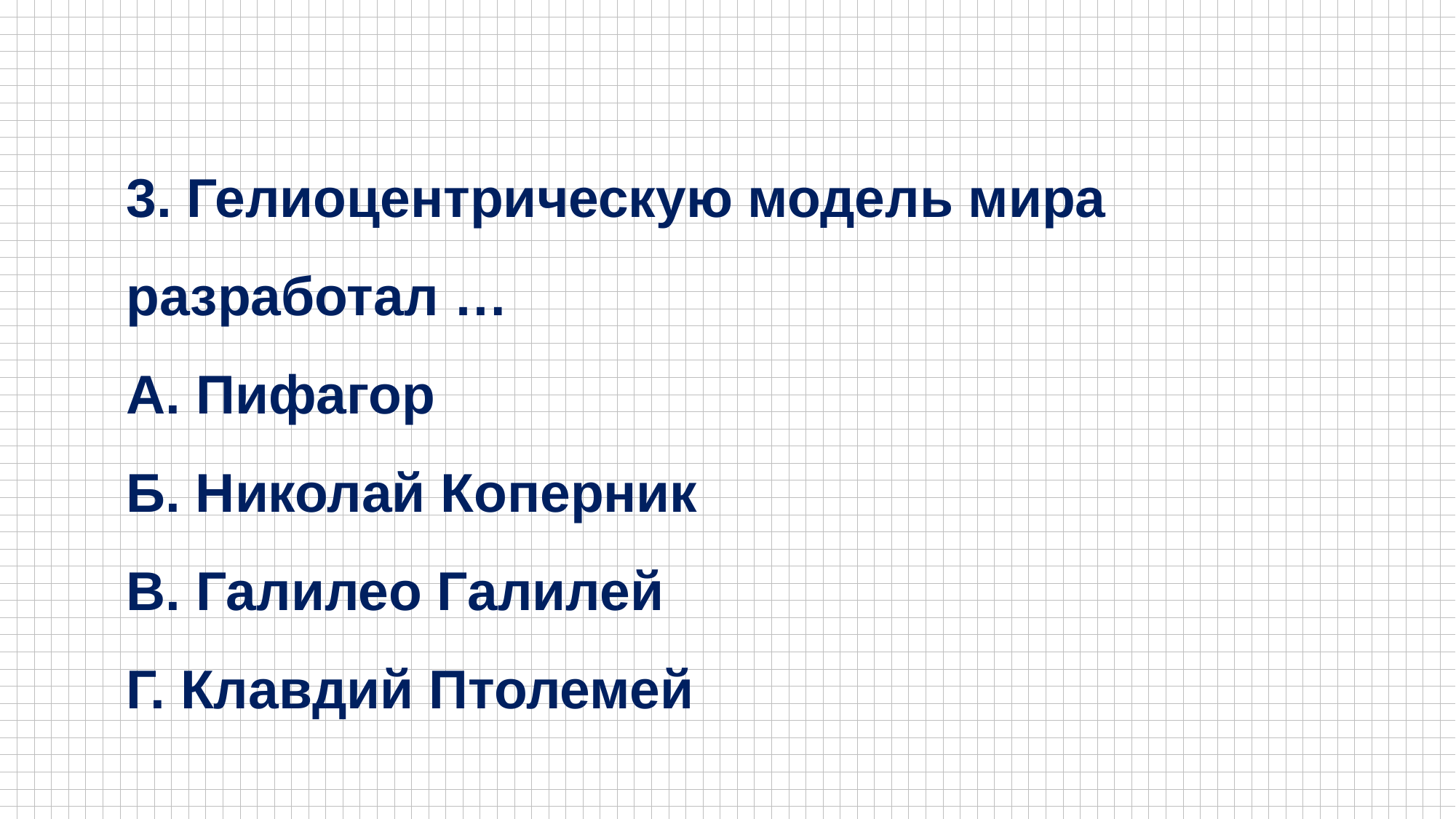

3. Гелиоцентрическую модель мира разработал …
А. Пифагор
Б. Николай Коперник
В. Галилео Галилей
Г. Клавдий Птолемей